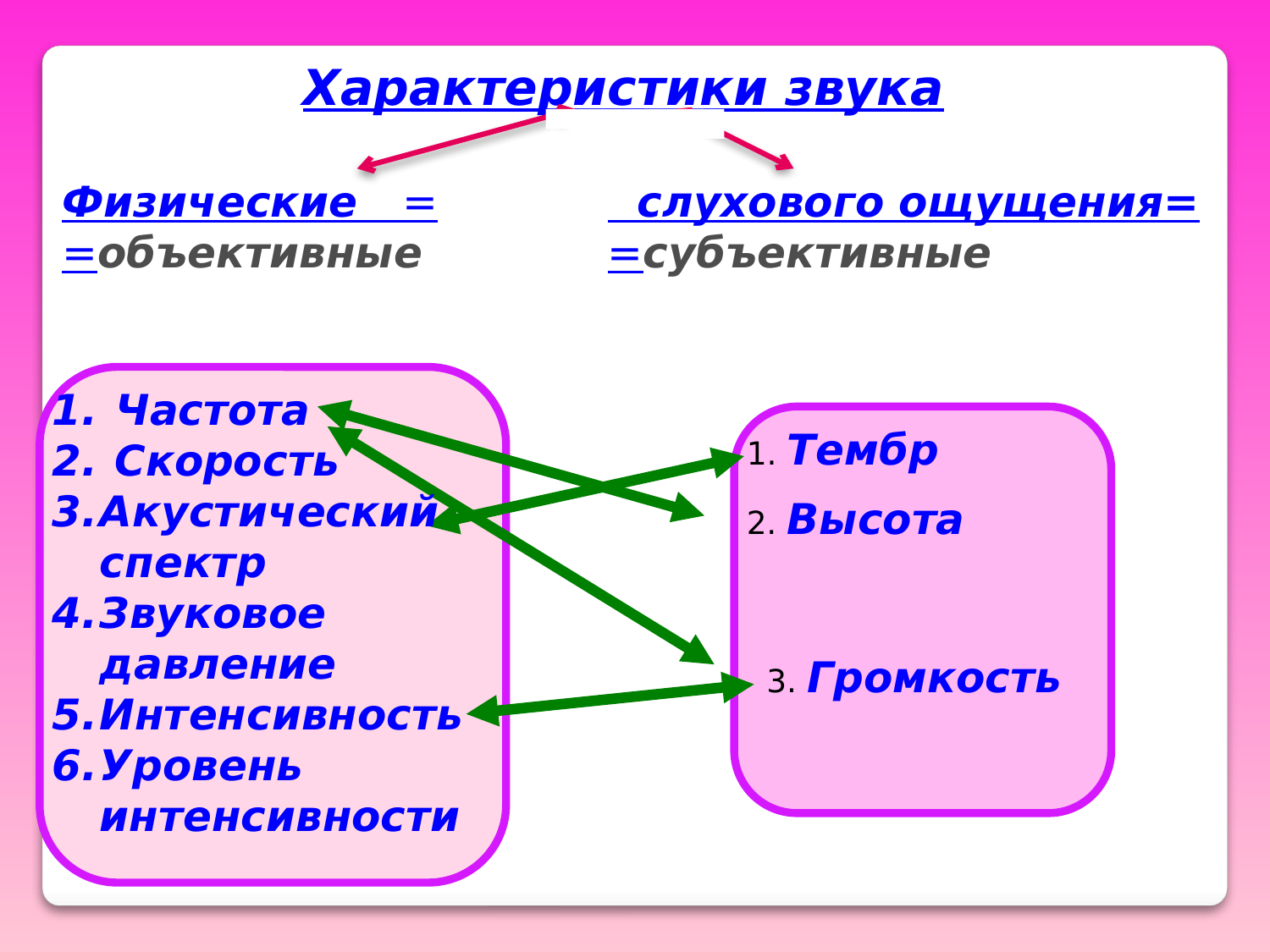

Характеристики звука

Физические   = =объективные
  слухового ощущения= =субъективные

Частота
 Скорость
Акустический спектр
Звуковое давление
Интенсивность
Уровень интенсивности

1. Тембр

2. Высота

3. Громкость